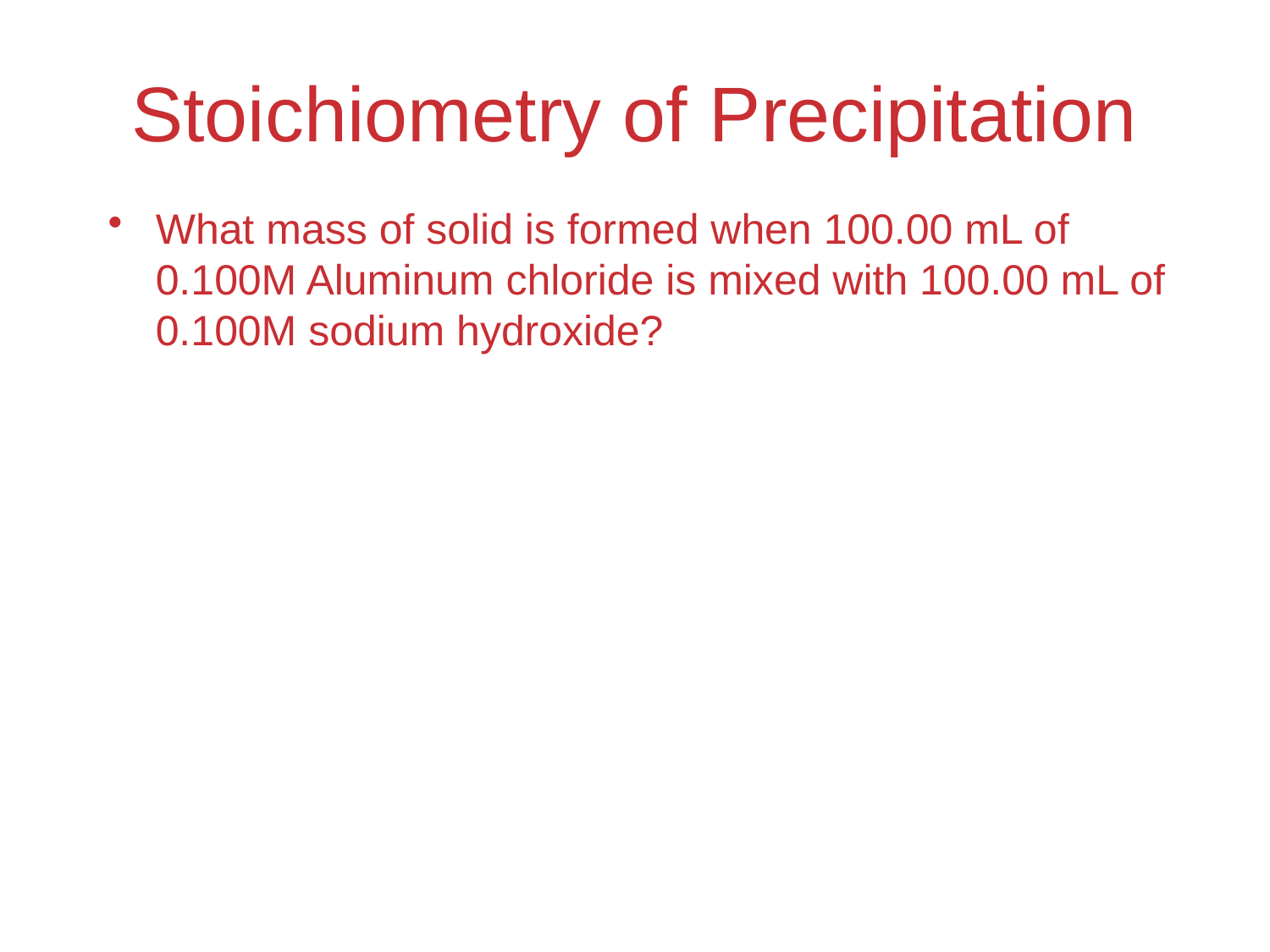

# Stoichiometry of Precipitation
What mass of solid is formed when 100.00 mL of 0.100M Aluminum chloride is mixed with 100.00 mL of 0.100M sodium hydroxide?